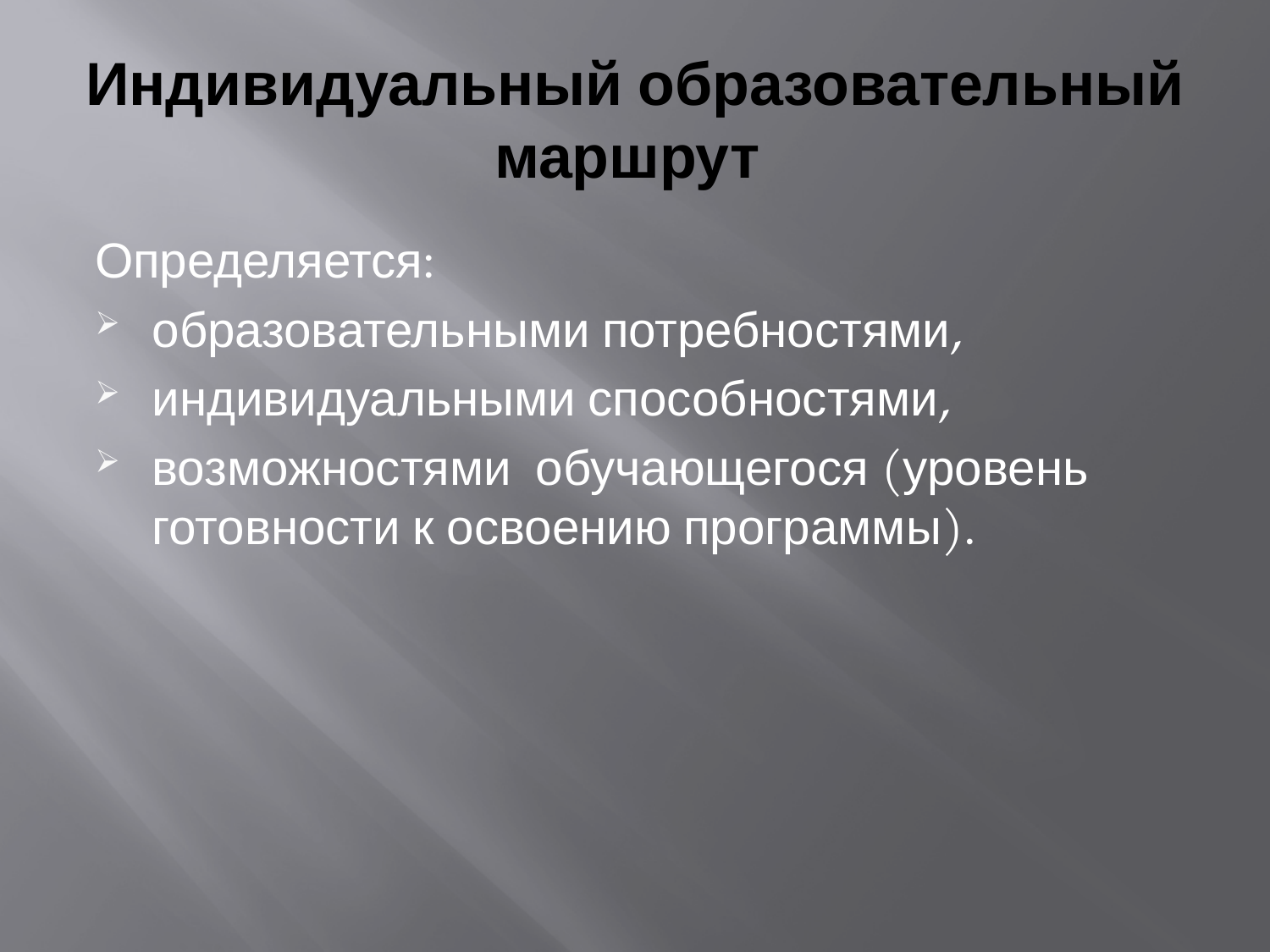

# Индивидуальный образовательный маршрут
Определяется:
образовательными потребностями,
индивидуальными способностями,
возможностями  обучающегося (уровень готовности к освоению программы).